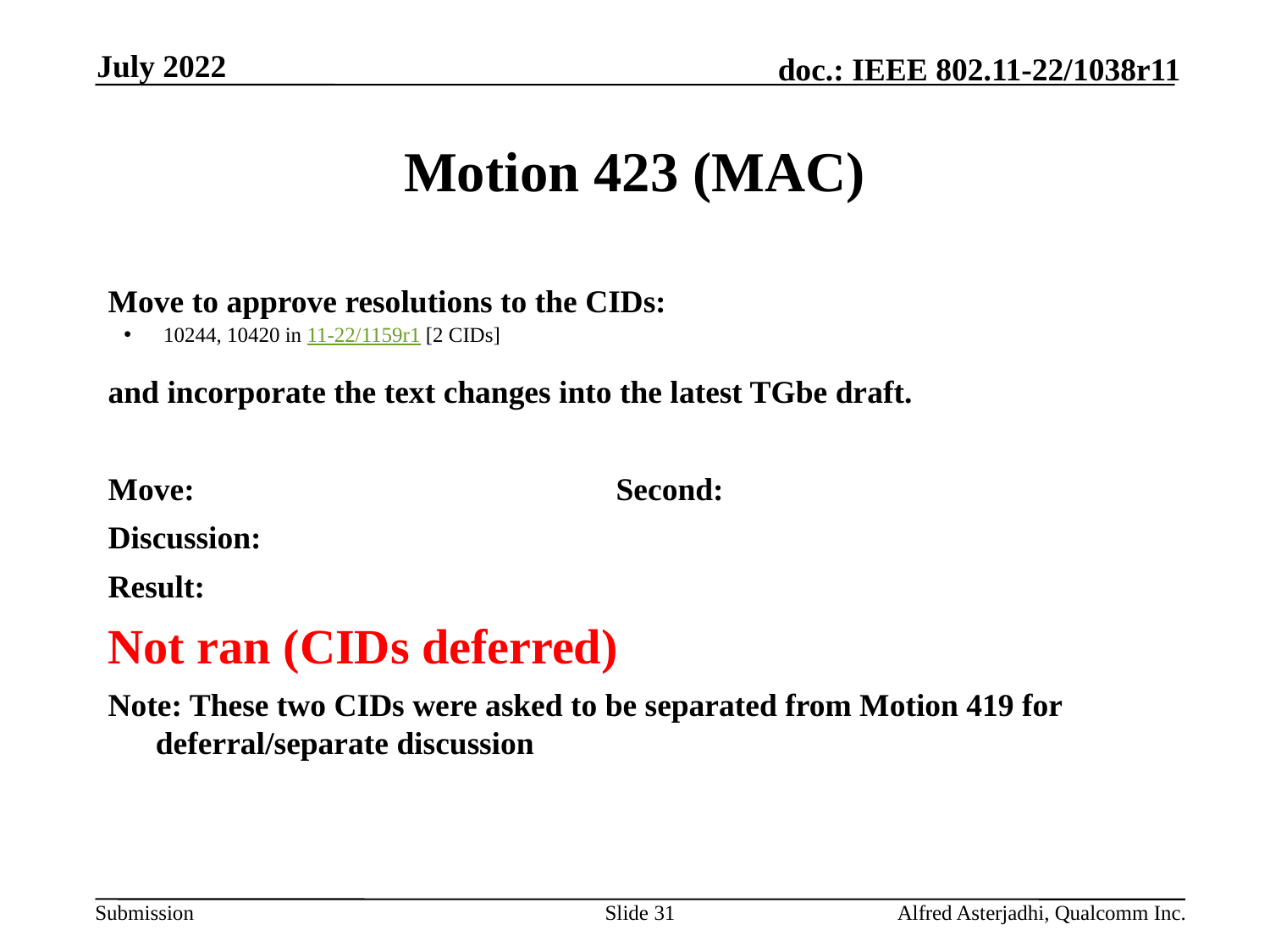

July 2022
# Motion 423 (MAC)
Move to approve resolutions to the CIDs:
10244, 10420 in 11-22/1159r1 [2 CIDs]
and incorporate the text changes into the latest TGbe draft.

Move: 				Second:
Discussion:
Result:
Not ran (CIDs deferred)
Note: These two CIDs were asked to be separated from Motion 419 for deferral/separate discussion
Slide 31
Alfred Asterjadhi, Qualcomm Inc.